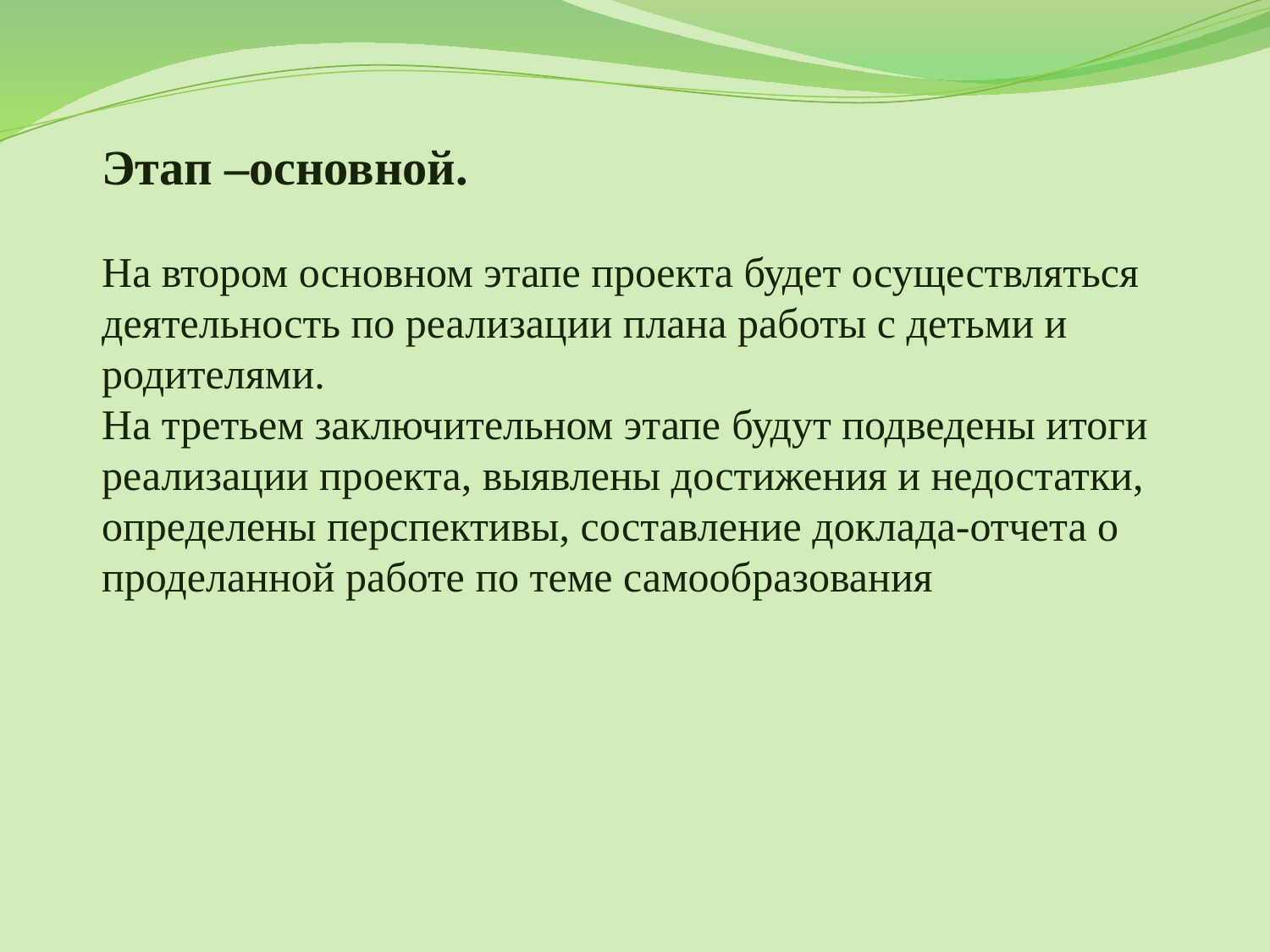

Этап –основной.

На втором основном этапе проекта будет осуществляться деятельность по реализации плана работы с детьми и родителями.
На третьем заключительном этапе будут подведены итоги реализации проекта, выявлены достижения и недостатки, определены перспективы, составление доклада-отчета о проделанной работе по теме самообразования